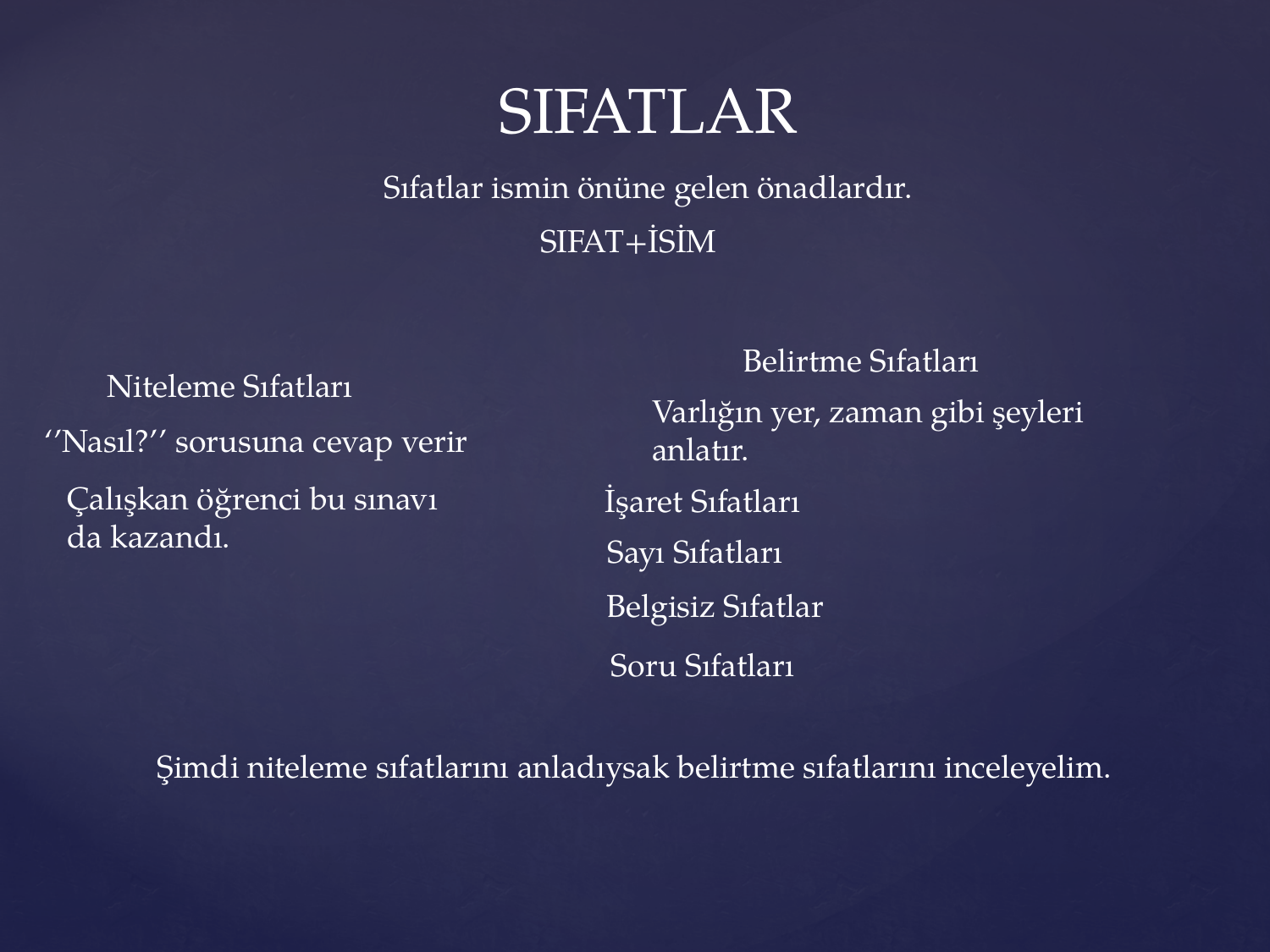

SIFATLAR
Sıfatlar ismin önüne gelen önadlardır.
SIFAT+İSİM
Belirtme Sıfatları
Niteleme Sıfatları
Varlığın yer, zaman gibi şeyleri
anlatır.
‘’Nasıl?’’ sorusuna cevap verir
Çalışkan öğrenci bu sınavı
da kazandı.
İşaret Sıfatları
Sayı Sıfatları
Belgisiz Sıfatlar
Soru Sıfatları
Şimdi niteleme sıfatlarını anladıysak belirtme sıfatlarını inceleyelim.